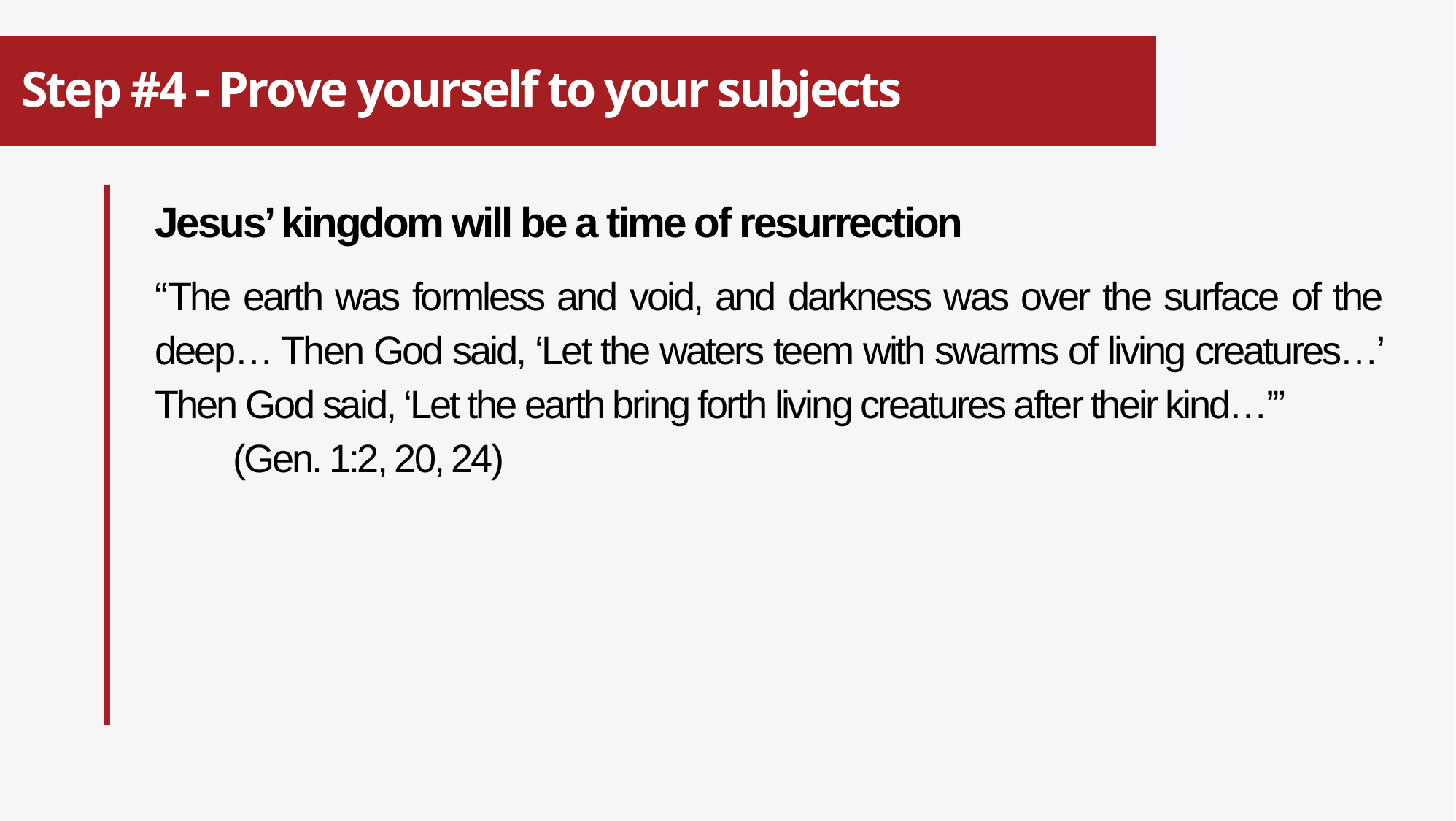

# Step #4 - Prove yourself to your subjects
Jesus’ kingdom will be a time of resurrection
“The earth was formless and void, and darkness was over the surface of the deep… Then God said, ‘Let the waters teem with swarms of living creatures…’ Then God said, ‘Let the earth bring forth living creatures after their kind…’”                     (Gen. 1:2, 20, 24)